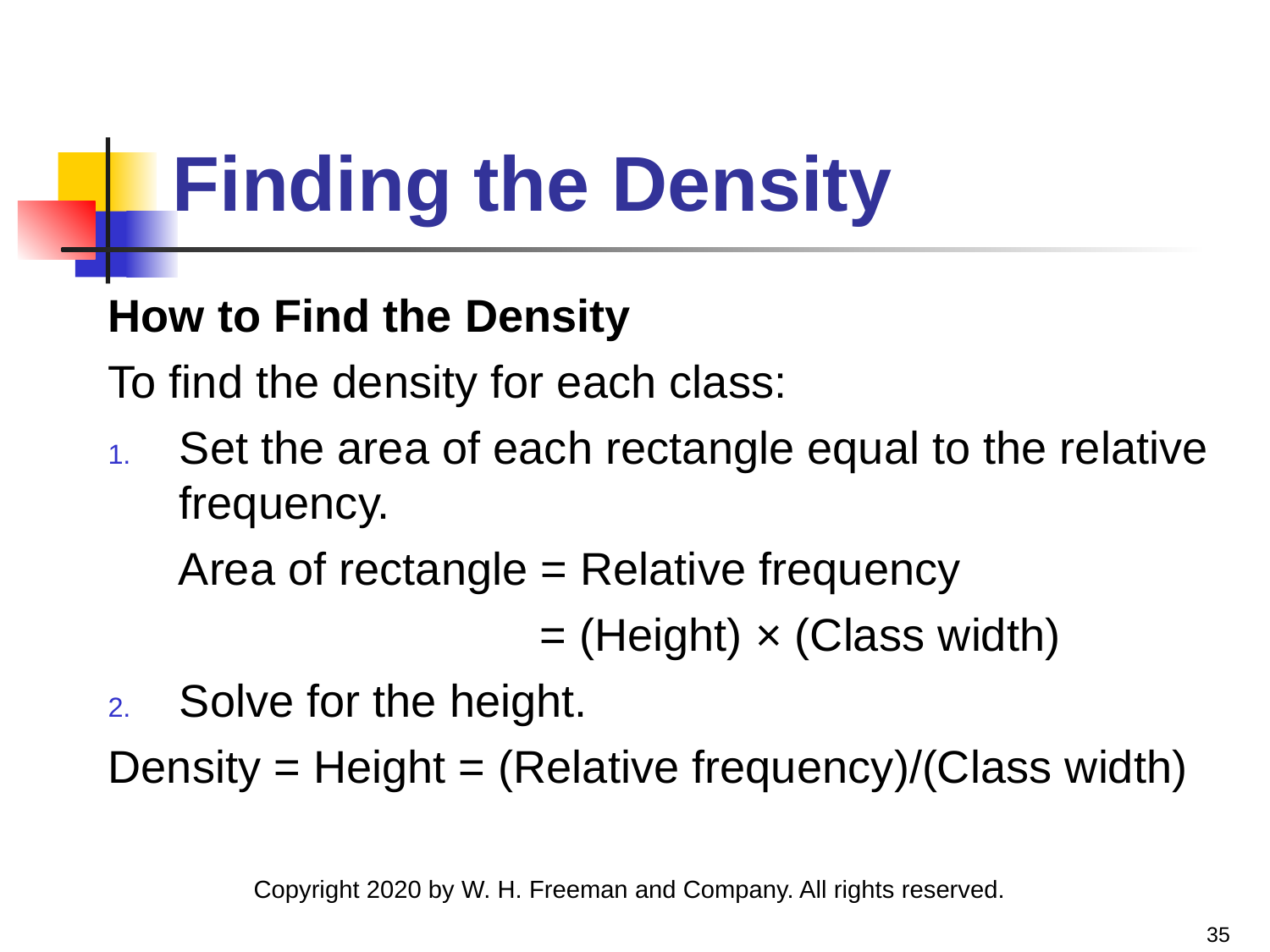

# Finding the Density
How to Find the Density
To find the density for each class:
Set the area of each rectangle equal to the relative frequency.
Area of rectangle = Relative frequency
	    = (Height) × (Class width)
Solve for the height.
Density = Height = (Relative frequency)/(Class width)